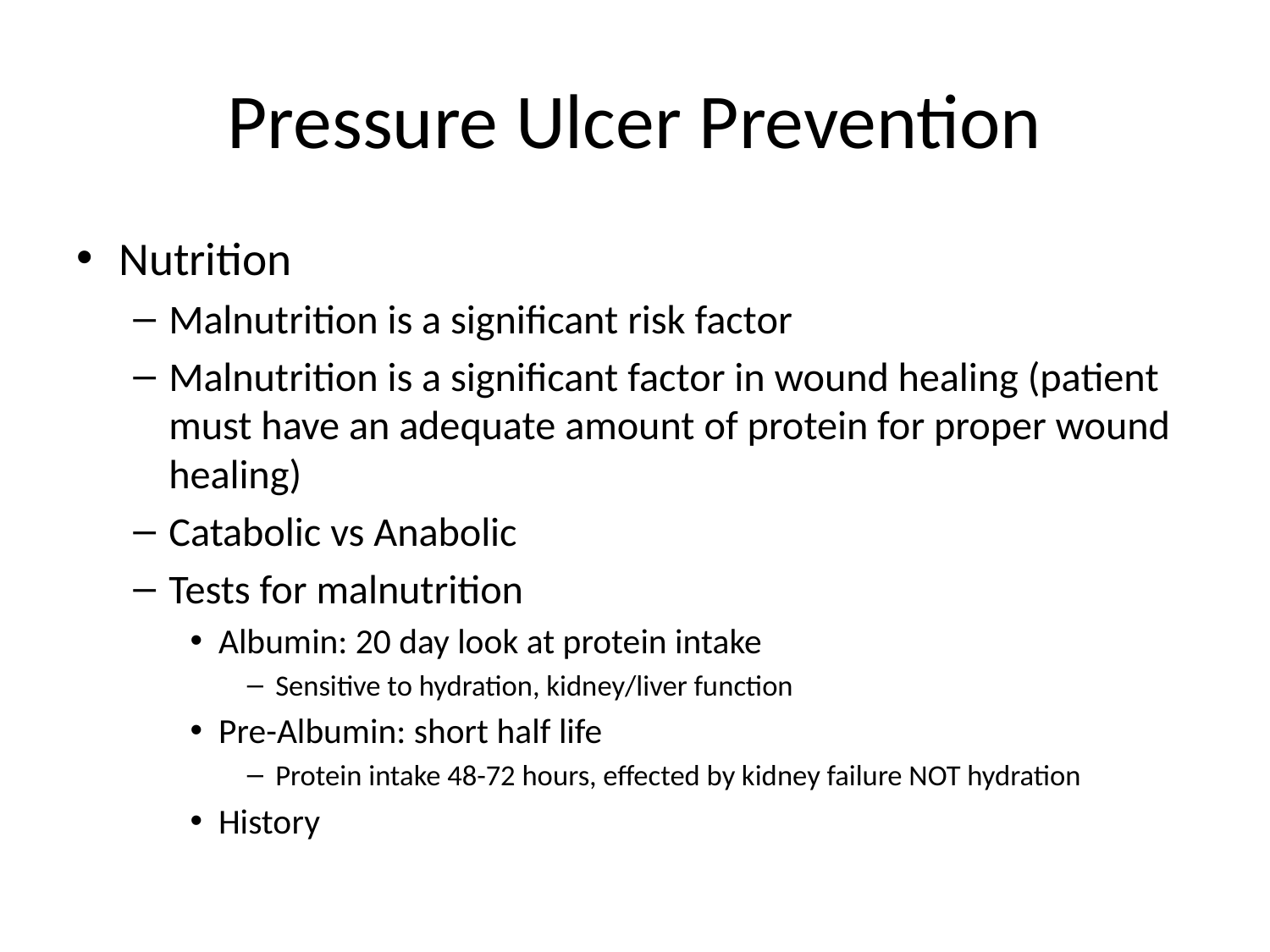

# Pressure Ulcer Prevention
Nutrition
Malnutrition is a significant risk factor
Malnutrition is a significant factor in wound healing (patient must have an adequate amount of protein for proper wound healing)
Catabolic vs Anabolic
Tests for malnutrition
Albumin: 20 day look at protein intake
Sensitive to hydration, kidney/liver function
Pre-Albumin: short half life
Protein intake 48-72 hours, effected by kidney failure NOT hydration
History